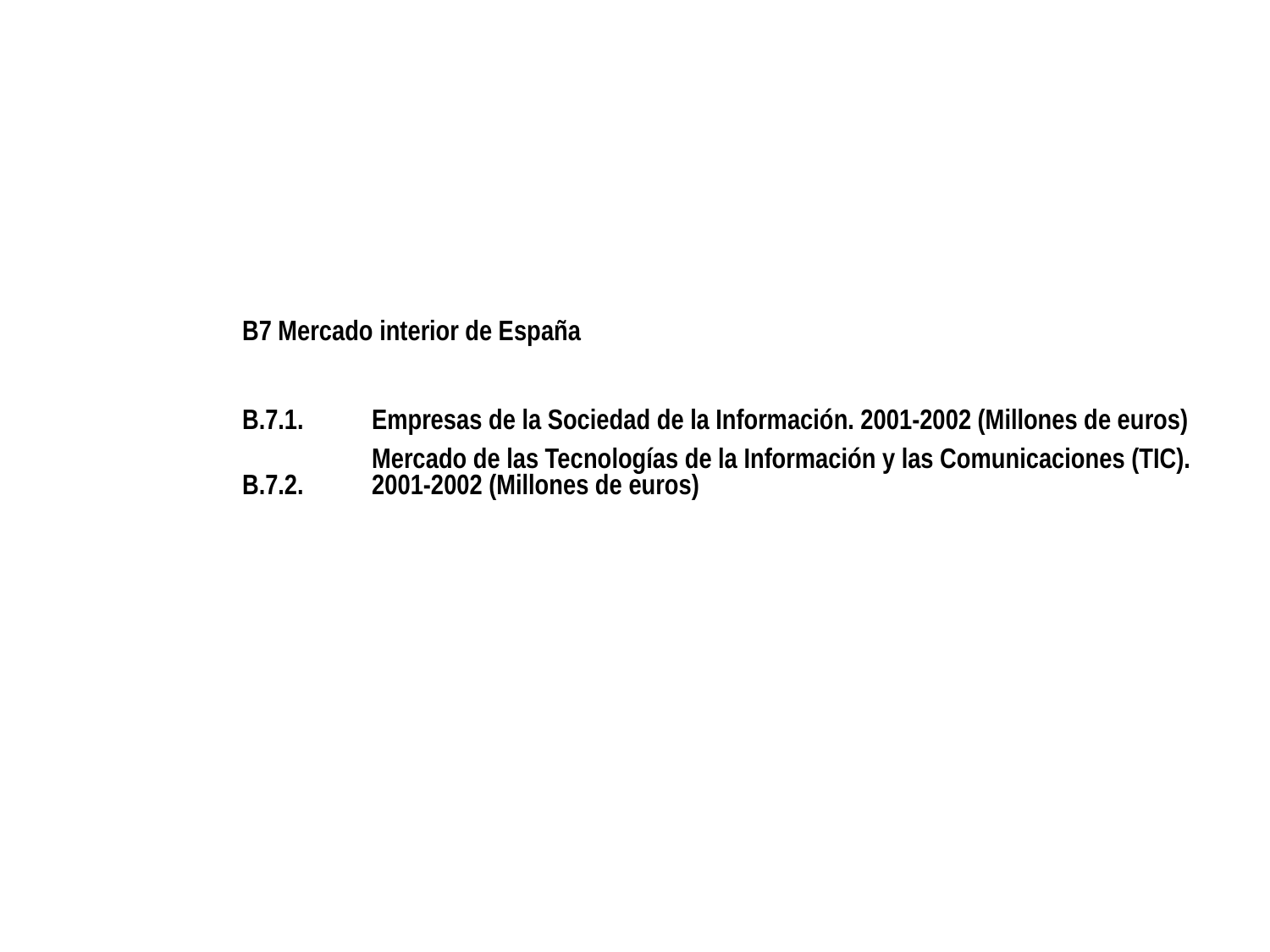

|  | B7 Mercado interior de España |  |  |
| --- | --- | --- | --- |
|  |  |  |  |
|  | B.7.1. | Empresas de la Sociedad de la Información. 2001-2002 (Millones de euros) |  |
|  | B.7.2. | Mercado de las Tecnologías de la Información y las Comunicaciones (TIC). 2001-2002 (Millones de euros) |  |